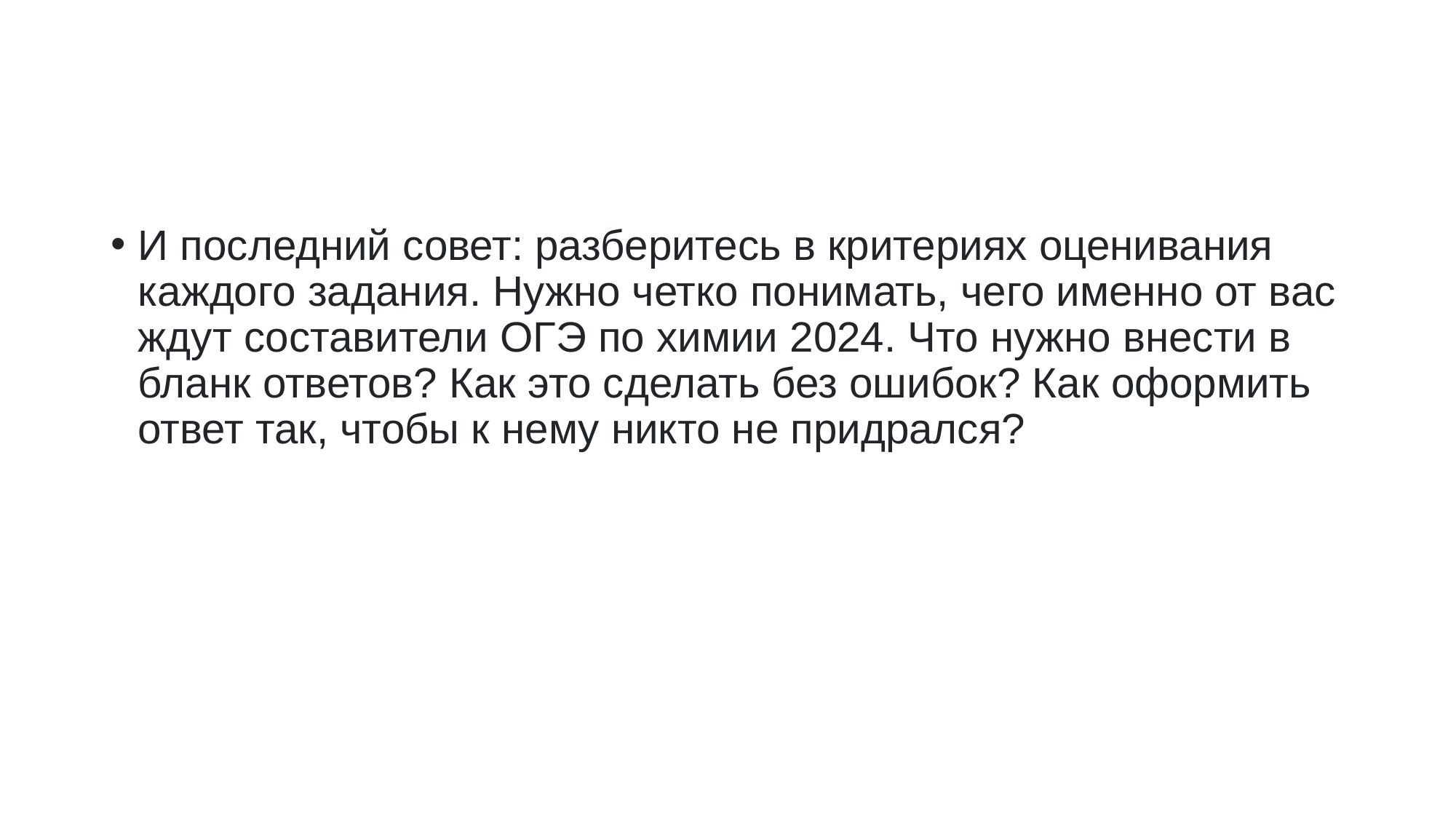

#
И последний совет: разберитесь в критериях оценивания каждого задания. Нужно четко понимать, чего именно от вас ждут составители ОГЭ по химии 2024. Что нужно внести в бланк ответов? Как это сделать без ошибок? Как оформить ответ так, чтобы к нему никто не придрался?